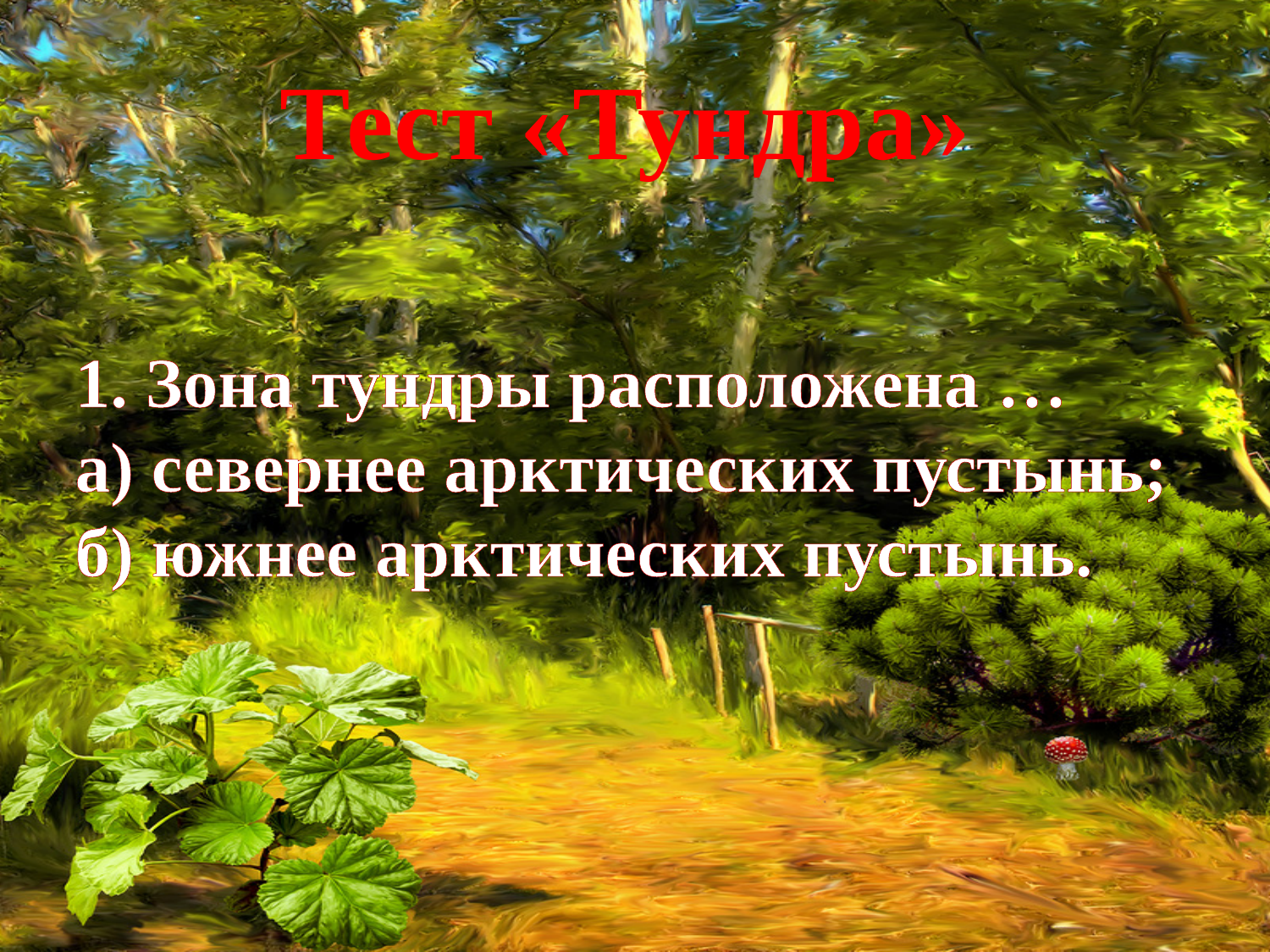

# Тест «Тундра»
1. Зона тундры расположена …
а) севернее арктических пустынь;
б) южнее арктических пустынь.